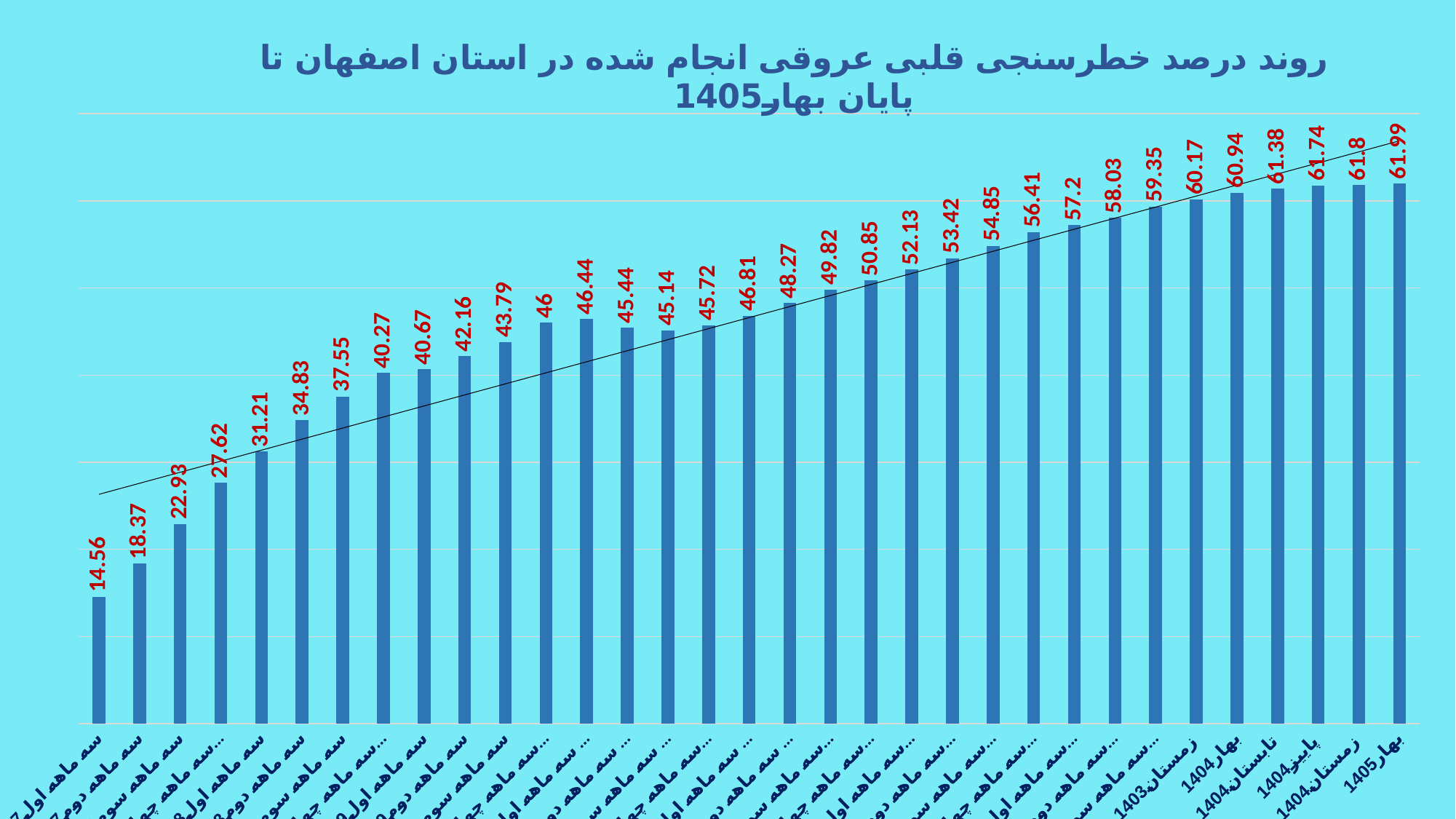

### Chart: روند درصد خطرسنجی قلبی عروقی انجام شده در استان اصفهان تا پایان بهار1405

| Category | درصد خطرسنجی در استان |
|---|---|
| سه ماهه اول97 | 14.56 |
| سه ماهه دوم97 | 18.37 |
| سه ماهه سوم97 | 22.93 |
| سه ماهه چهارم97 | 27.62 |
| سه ماهه اول98 | 31.21 |
| سه ماهه دوم98 | 34.83 |
| سه ماهه سوم98 | 37.55 |
| سه ماهه چهارم98 | 40.27 |
| سه ماهه اول99 | 40.67 |
| سه ماهه دوم99 | 42.16 |
| سه ماهه سوم99 | 43.79 |
| سه ماهه چهارم 99 | 46.0 |
| سه ماهه اول 1400 | 46.44 |
| سه ماهه دوم 1400 | 45.44 |
| سه ماهه سوم 1400 | 45.14 |
| سه ماهه چهارم 1400 | 45.72 |
| سه ماهه اول 1401 | 46.81 |
| سه ماهه دوم 1401 | 48.27 |
| سه ماهه سوم1401 | 49.82 |
| سه ماهه چهارم1401 | 50.85 |
| سه ماهه اول1402 | 52.13 |
| سه ماهه دوم1402 | 53.42 |
| سه ماهه سوم1402 | 54.85 |
| سه ماهه چهارم1402 | 56.41 |
| سه ماهه اول1403 | 57.2 |
| سه ماهه دوم1403 | 58.03 |
| سه ماهه سوم1403 | 59.35 |
| زمستان 1403 | 60.17 |
| بهار1404 | 60.94 |
| تابستان 1404 | 61.38 |
| پاییز 1404 | 61.74 |
| زمستان 1404 | 61.8 |
| بهار1405 | 61.99 |